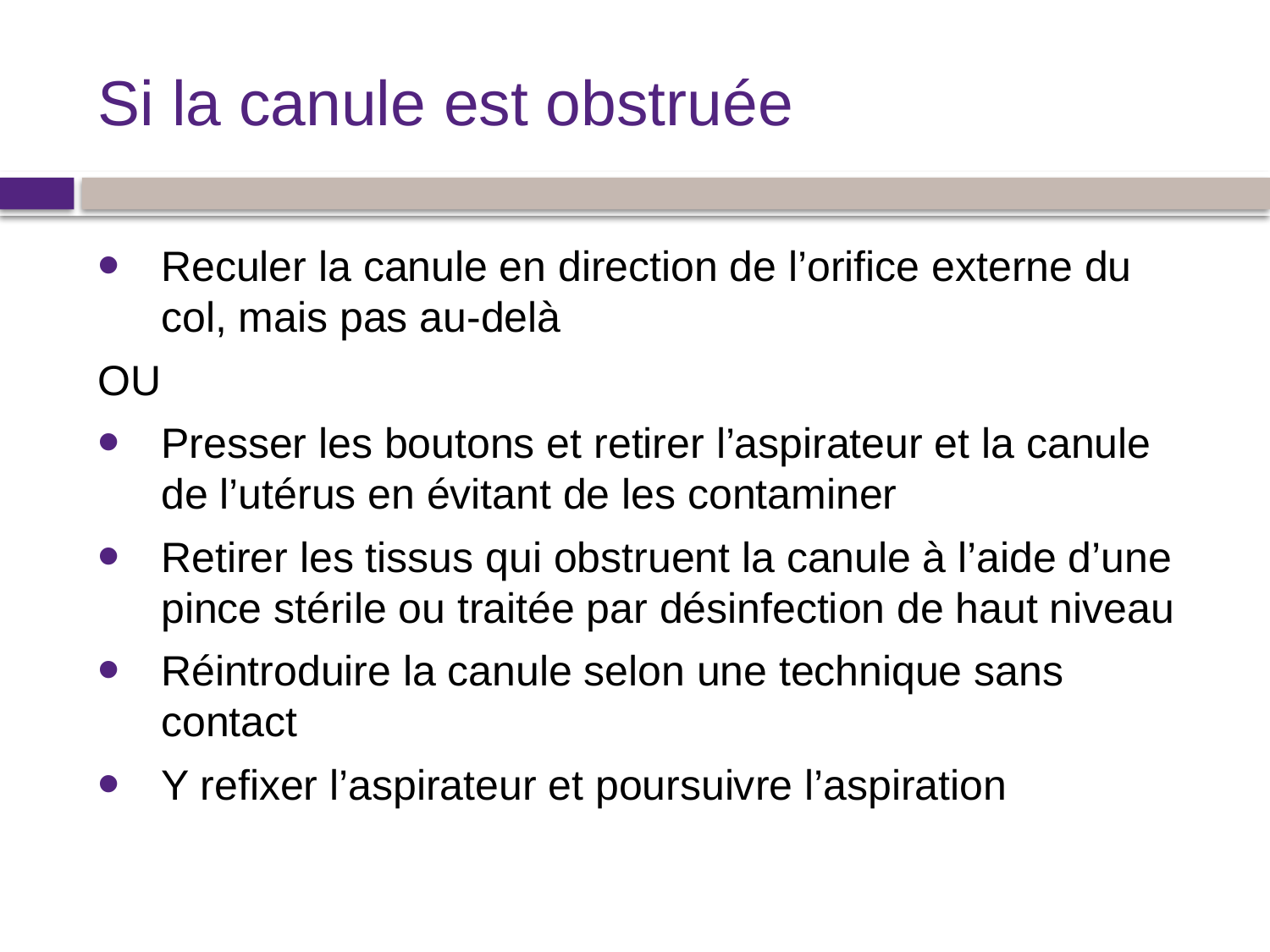

# Si la canule est obstruée
Reculer la canule en direction de l’orifice externe du col, mais pas au-delà
OU
Presser les boutons et retirer l’aspirateur et la canule de l’utérus en évitant de les contaminer
Retirer les tissus qui obstruent la canule à l’aide d’une pince stérile ou traitée par désinfection de haut niveau
Réintroduire la canule selon une technique sans contact
Y refixer l’aspirateur et poursuivre l’aspiration